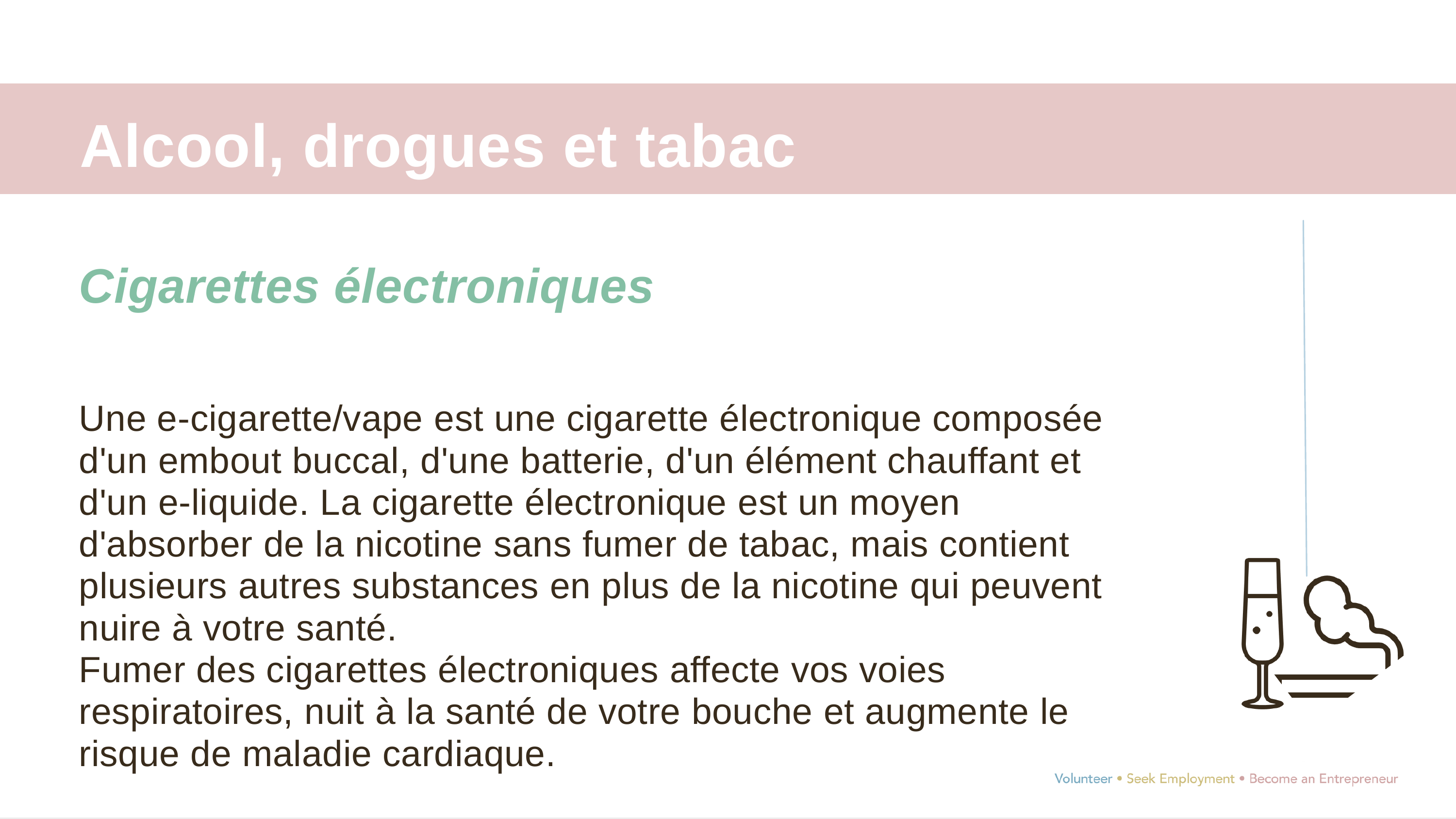

Alcool, drogues et tabac

Cigarettes électroniques

Une e-cigarette/vape est une cigarette électronique composée d'un embout buccal, d'une batterie, d'un élément chauffant et d'un e-liquide. La cigarette électronique est un moyen d'absorber de la nicotine sans fumer de tabac, mais contient plusieurs autres substances en plus de la nicotine qui peuvent nuire à votre santé.
Fumer des cigarettes électroniques affecte vos voies respiratoires, nuit à la santé de votre bouche et augmente le risque de maladie cardiaque.